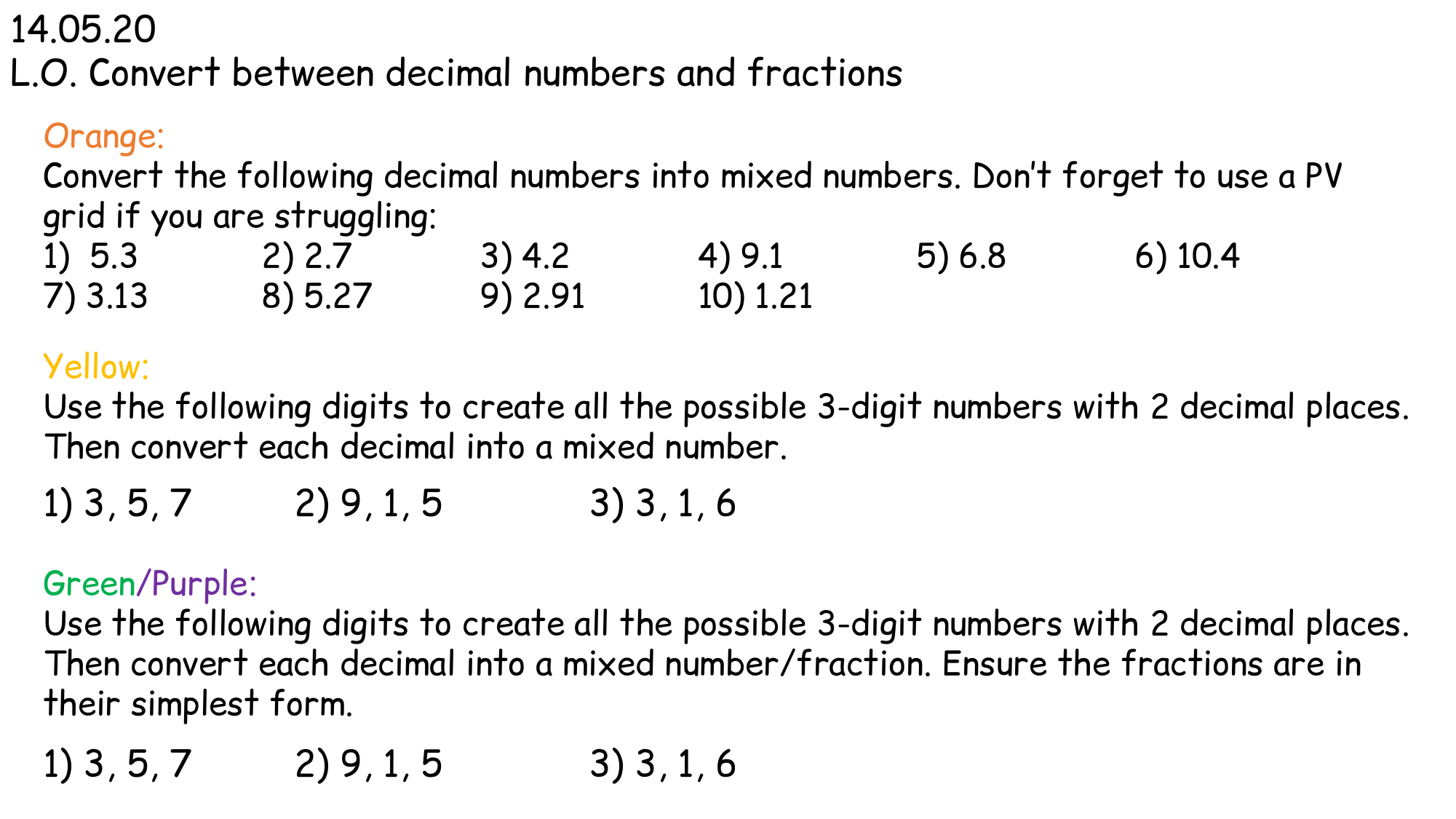

14.05.20
L.O. Convert between decimal numbers and fractions
Orange:
Convert the following decimal numbers into mixed numbers. Don’t forget to use a PV grid if you are struggling:
1)  5.3		2) 2.7		3) 4.2		4) 9.1		5) 6.8		6) 10.4
7) 3.13		8) 5.27	9) 2.91		10) 1.21

Yellow:
Use the following digits to create all the possible 3-digit numbers with 2 decimal places. Then convert each decimal into a mixed number.

1) 3, 5, 7	   2) 9, 1, 5		3) 3, 1, 6
Green/Purple:
Use the following digits to create all the possible 3-digit numbers with 2 decimal places. Then convert each decimal into a mixed number/fraction. Ensure the fractions are in their simplest form.

1) 3, 5, 7	   2) 9, 1, 5		3) 3, 1, 6